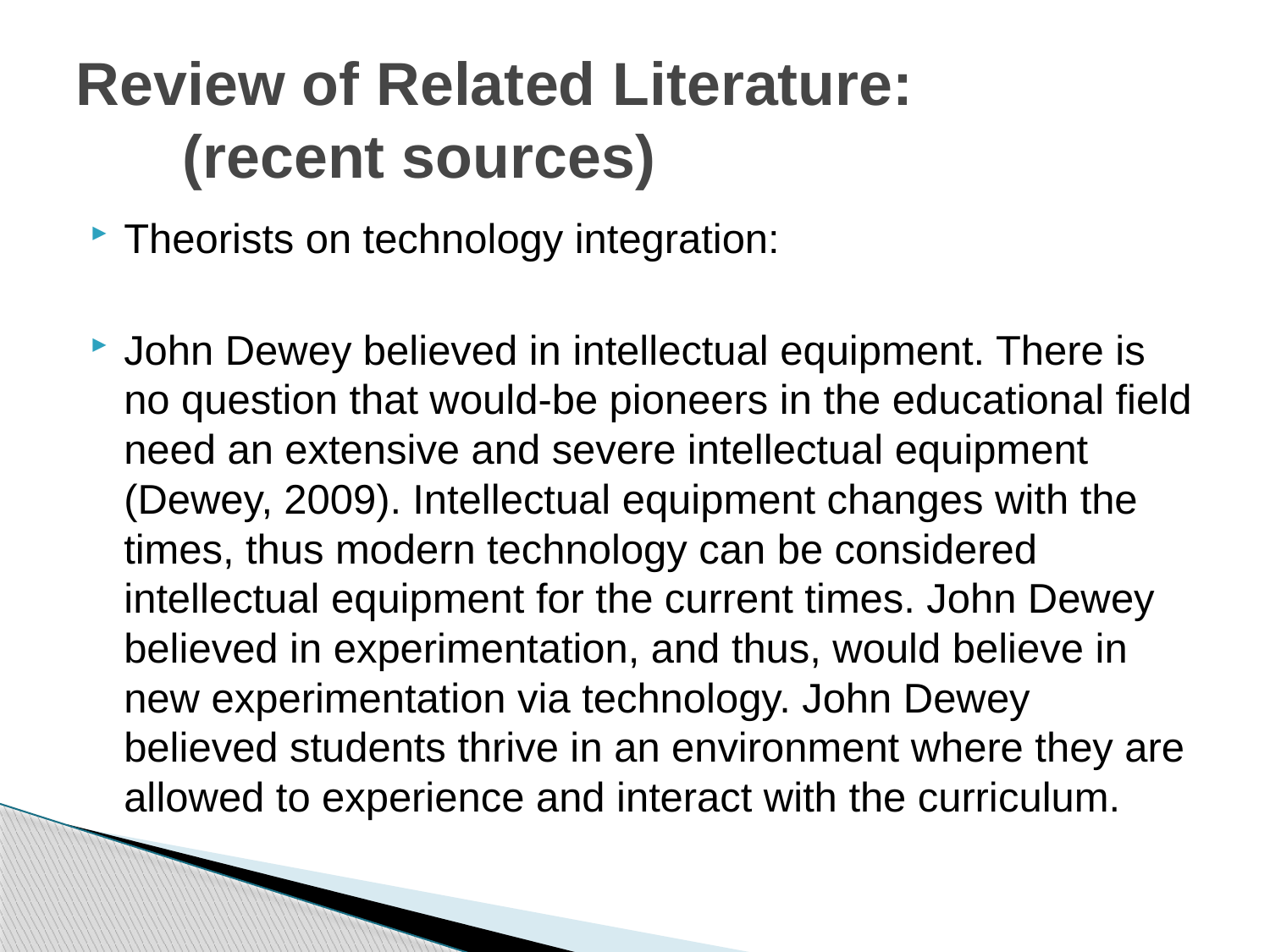

# Review of Related Literature: (recent sources)
Theorists on technology integration:

John Dewey believed in intellectual equipment. There is no question that would-be pioneers in the educational field need an extensive and severe intellectual equipment (Dewey, 2009). Intellectual equipment changes with the times, thus modern technology can be considered intellectual equipment for the current times. John Dewey believed in experimentation, and thus, would believe in new experimentation via technology. John Dewey believed students thrive in an environment where they are allowed to experience and interact with the curriculum.